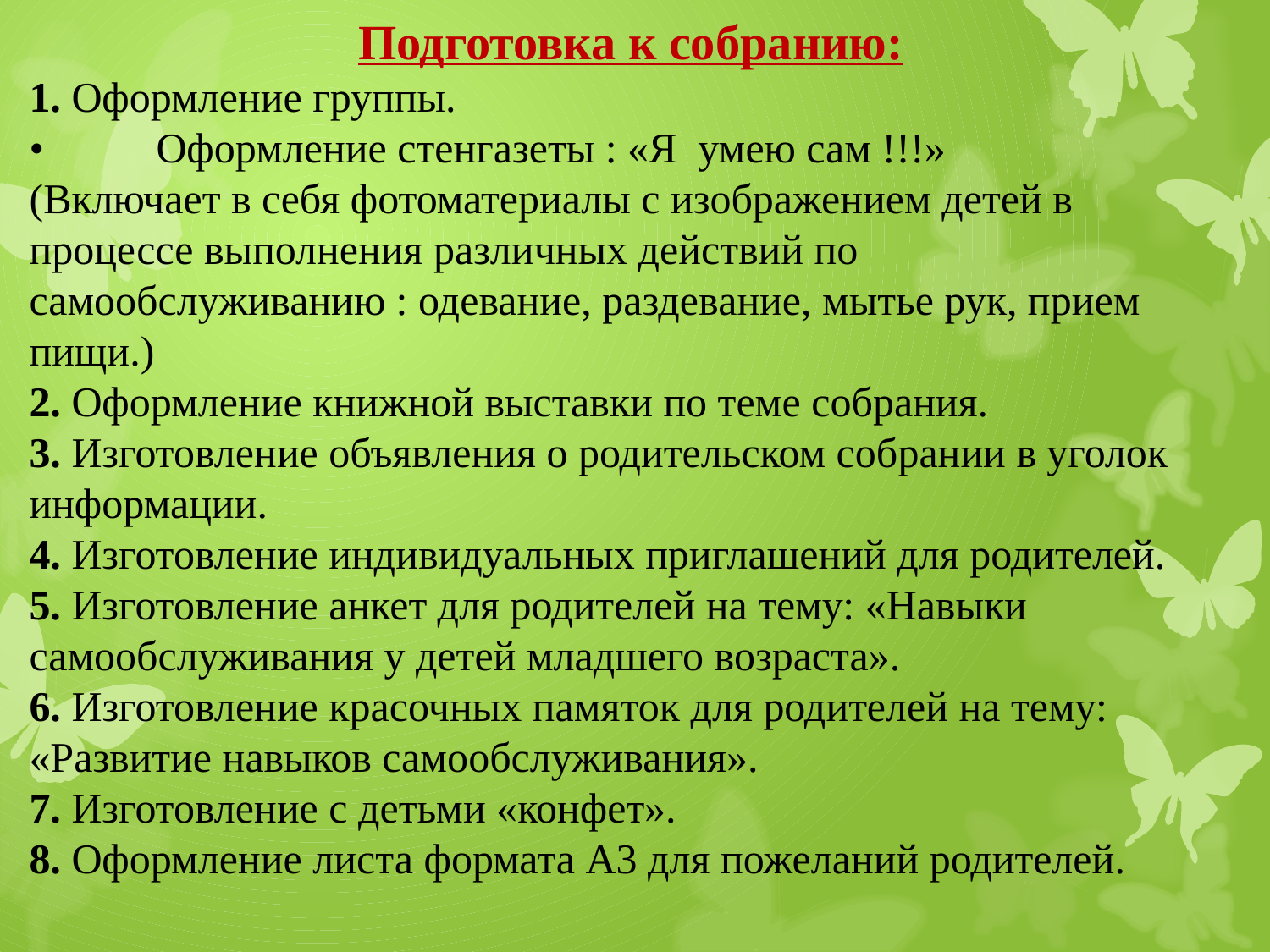

Подготовка к собранию:
1. Оформление группы.
•	Оформление стенгазеты : «Я  умею сам !!!»
(Включает в себя фотоматериалы с изображением детей в процессе выполнения различных действий по  самообслуживанию : одевание, раздевание, мытье рук, прием пищи.)
2. Оформление книжной выставки по теме собрания.
3. Изготовление объявления о родительском собрании в уголок информации.
4. Изготовление индивидуальных приглашений для родителей.
5. Изготовление анкет для родителей на тему: «Навыки самообслуживания у детей младшего возраста».
6. Изготовление красочных памяток для родителей на тему: «Развитие навыков самообслуживания».
7. Изготовление с детьми «конфет».
8. Оформление листа формата А3 для пожеланий родителей.